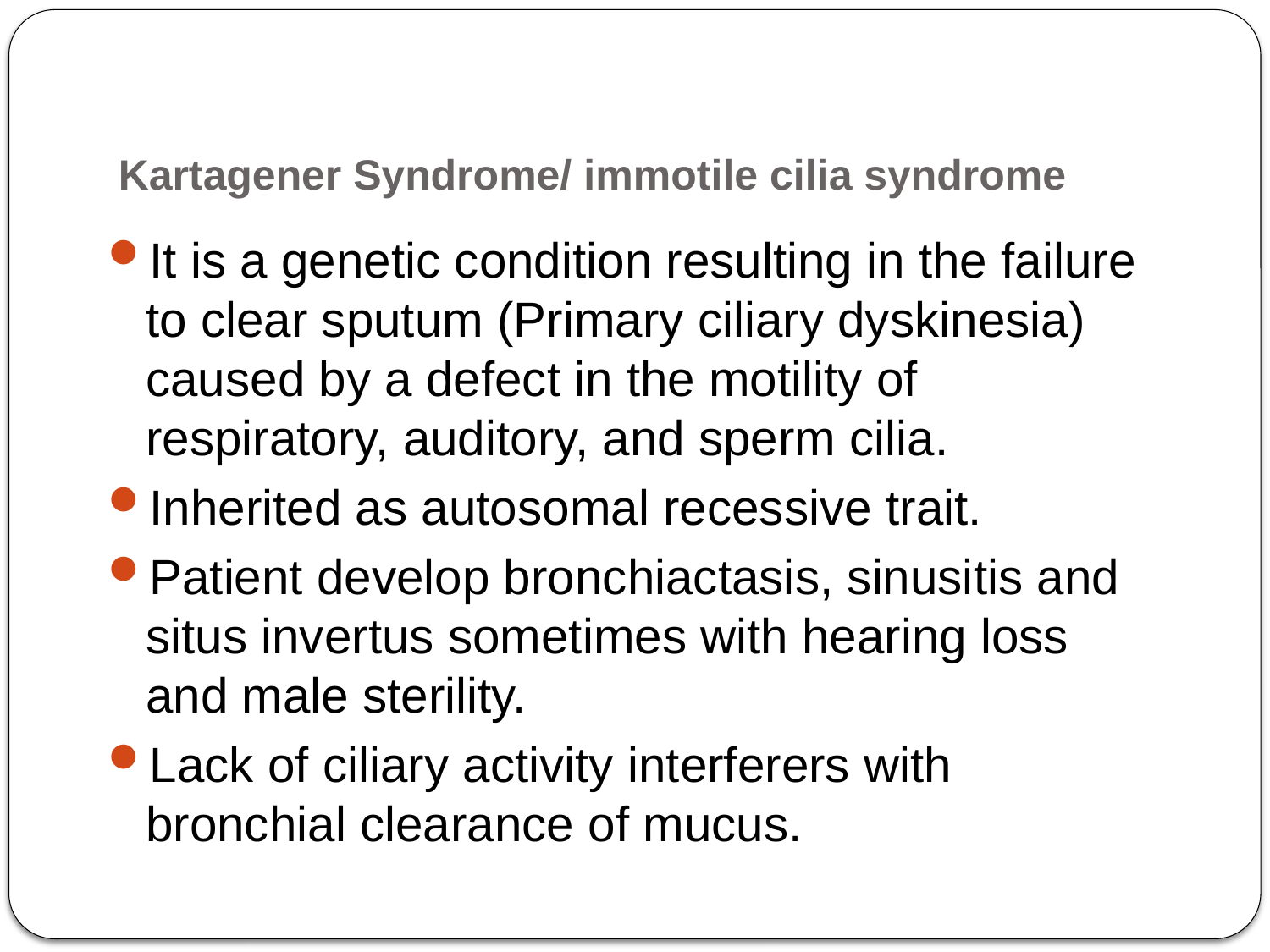

# Kartagener Syndrome/ immotile cilia syndrome
It is a genetic condition resulting in the failure to clear sputum (Primary ciliary dyskinesia) caused by a defect in the motility of respiratory, auditory, and sperm cilia.
Inherited as autosomal recessive trait.
Patient develop bronchiactasis, sinusitis and situs invertus sometimes with hearing loss and male sterility.
Lack of ciliary activity interferers with bronchial clearance of mucus.